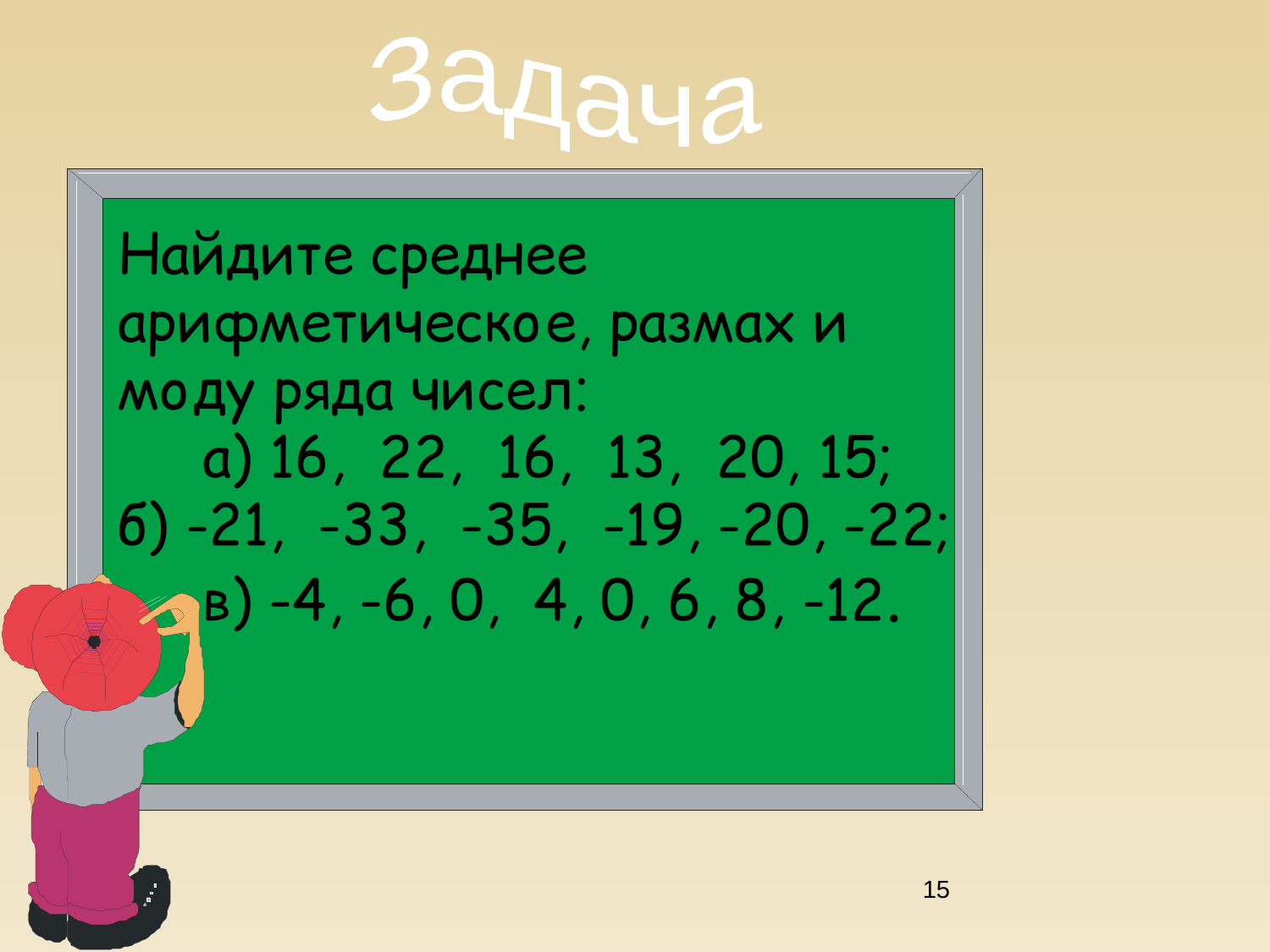

Задача
Найдите среднее арифметическое, размах и моду ряда чисел:
     а) 16,  22,  16,  13,  20, 15;
б) -21,  -33,  -35,  -19, -20, -22;
     в) -4, -6, 0,  4, 0, 6, 8, -12.

15